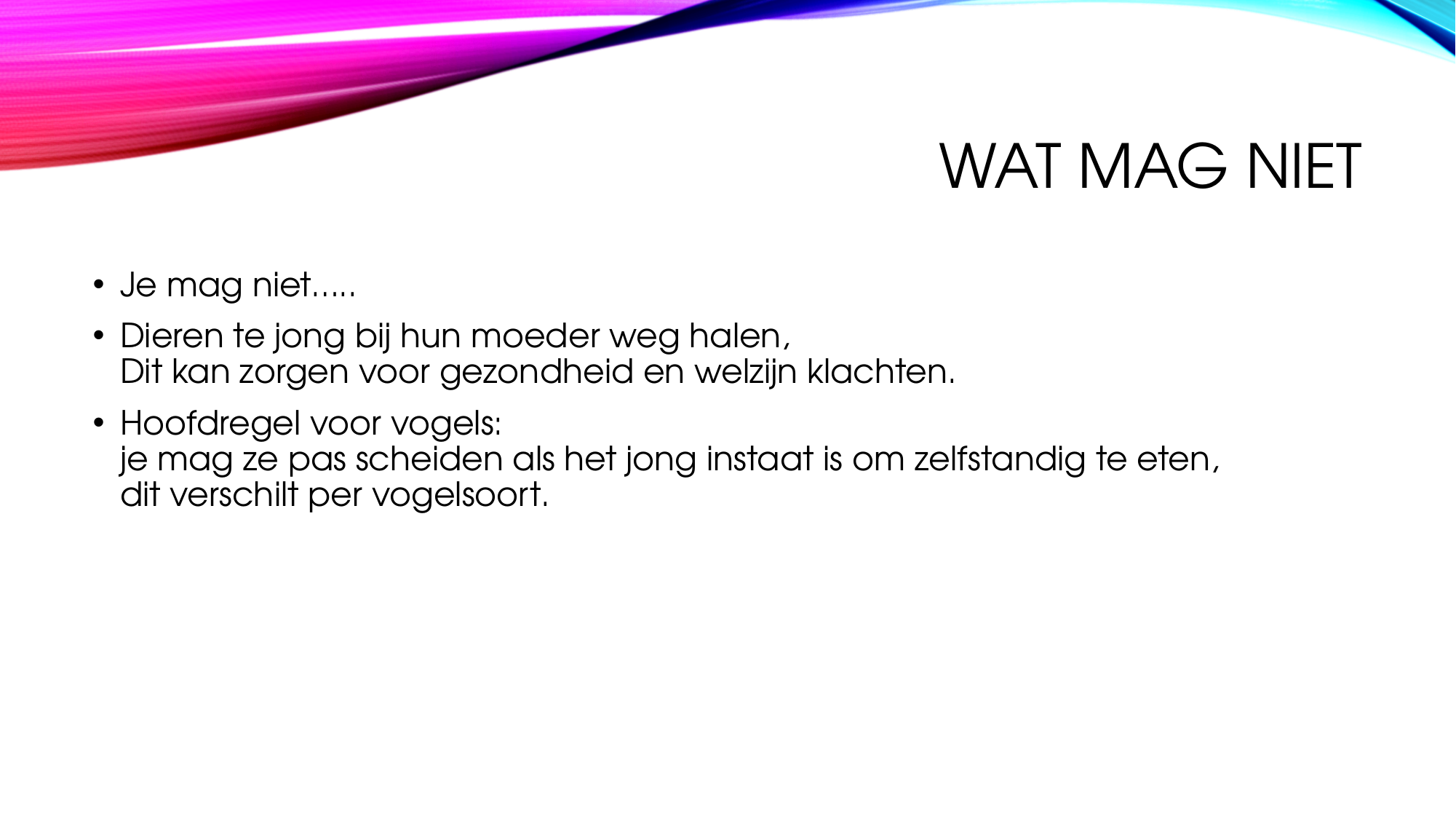

# Wat mag niet
Je mag niet…..
Dieren te jong bij hun moeder weg halen,
Dit kan zorgen voor gezondheid en welzijn klachten.
Hoofdregel voor vogels:
je mag ze pas scheiden als het jong instaat is om zelfstandig te eten,
dit verschilt per vogelsoort.